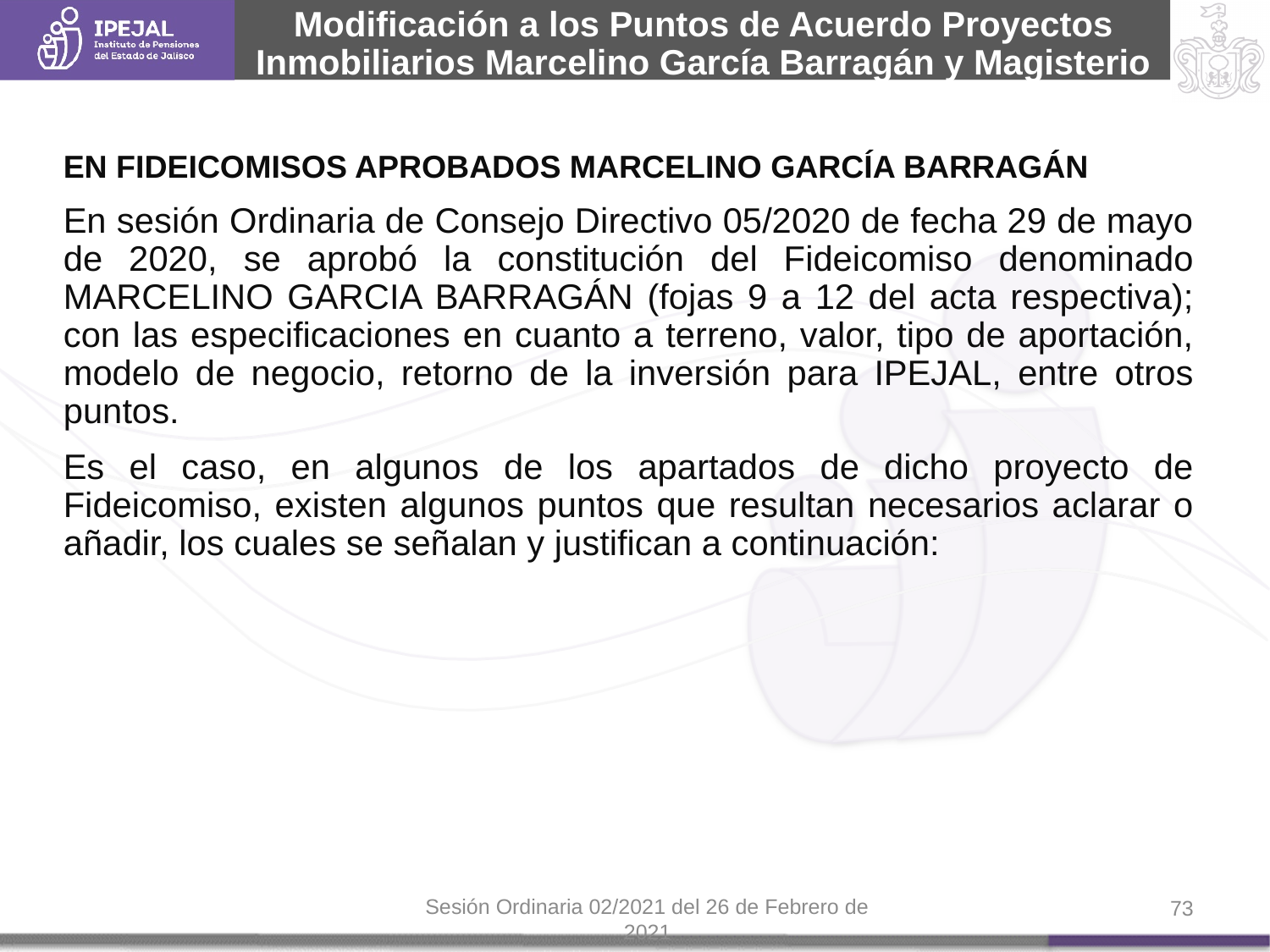

Modificación a los Puntos de Acuerdo Proyectos Inmobiliarios Marcelino García Barragán y Magisterio

EN FIDEICOMISOS APROBADOS MARCELINO GARCÍA BARRAGÁN
En sesión Ordinaria de Consejo Directivo 05/2020 de fecha 29 de mayo de 2020, se aprobó la constitución del Fideicomiso denominado MARCELINO GARCIA BARRAGÁN (fojas 9 a 12 del acta respectiva); con las especificaciones en cuanto a terreno, valor, tipo de aportación, modelo de negocio, retorno de la inversión para IPEJAL, entre otros puntos.
Es el caso, en algunos de los apartados de dicho proyecto de Fideicomiso, existen algunos puntos que resultan necesarios aclarar o añadir, los cuales se señalan y justifican a continuación:

73
Sesión Ordinaria 02/2021 del 26 de Febrero de 2021